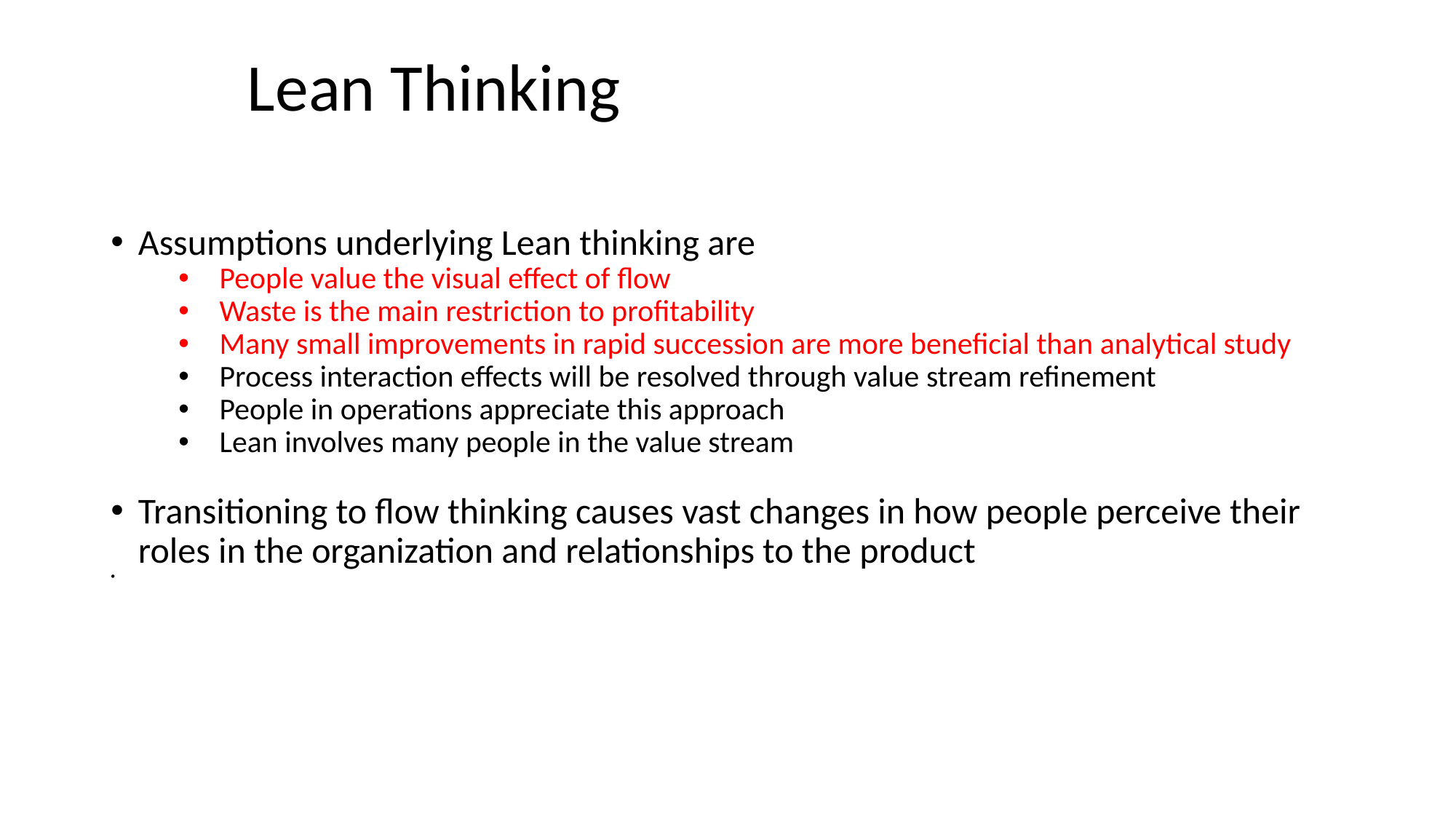

Assumptions underlying Lean thinking are
People value the visual effect of flow
Waste is the main restriction to profitability
Many small improvements in rapid succession are more beneficial than analytical study
Process interaction effects will be resolved through value stream refinement
People in operations appreciate this approach
Lean involves many people in the value stream

Transitioning to flow thinking causes vast changes in how people perceive their roles in the organization and relationships to the product

Lean Thinking